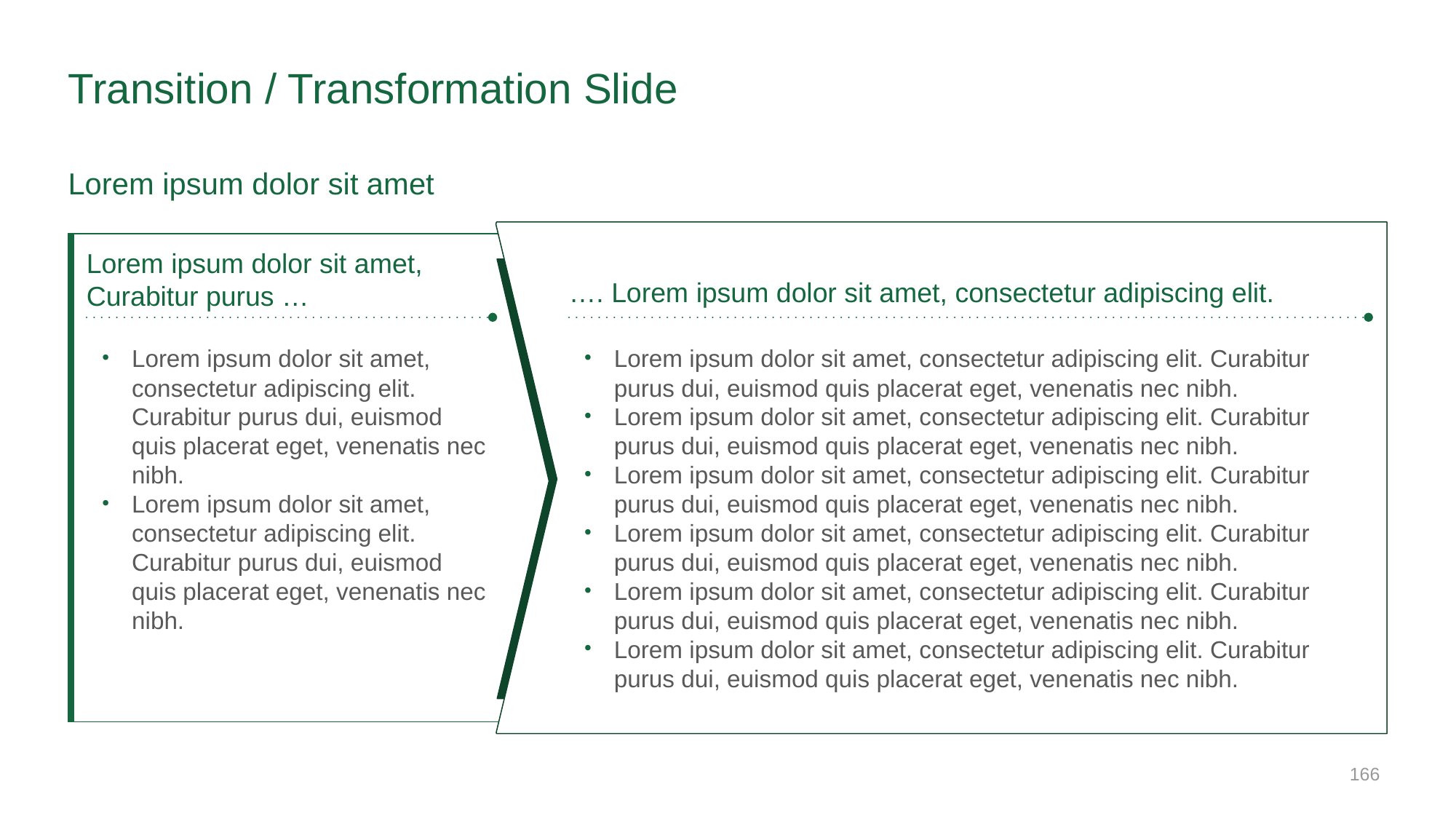

# Transition / Transformation Slide
Lorem ipsum dolor sit amet

Lorem ipsum dolor sit amet, Curabitur purus …
…. Lorem ipsum dolor sit amet, consectetur adipiscing elit.

Lorem ipsum dolor sit amet, consectetur adipiscing elit. Curabitur purus dui, euismod quis placerat eget, venenatis nec nibh.
Lorem ipsum dolor sit amet, consectetur adipiscing elit. Curabitur purus dui, euismod quis placerat eget, venenatis nec nibh.

Lorem ipsum dolor sit amet, consectetur adipiscing elit. Curabitur purus dui, euismod quis placerat eget, venenatis nec nibh.
Lorem ipsum dolor sit amet, consectetur adipiscing elit. Curabitur purus dui, euismod quis placerat eget, venenatis nec nibh.
Lorem ipsum dolor sit amet, consectetur adipiscing elit. Curabitur purus dui, euismod quis placerat eget, venenatis nec nibh.
Lorem ipsum dolor sit amet, consectetur adipiscing elit. Curabitur purus dui, euismod quis placerat eget, venenatis nec nibh.
Lorem ipsum dolor sit amet, consectetur adipiscing elit. Curabitur purus dui, euismod quis placerat eget, venenatis nec nibh.
Lorem ipsum dolor sit amet, consectetur adipiscing elit. Curabitur purus dui, euismod quis placerat eget, venenatis nec nibh.

166